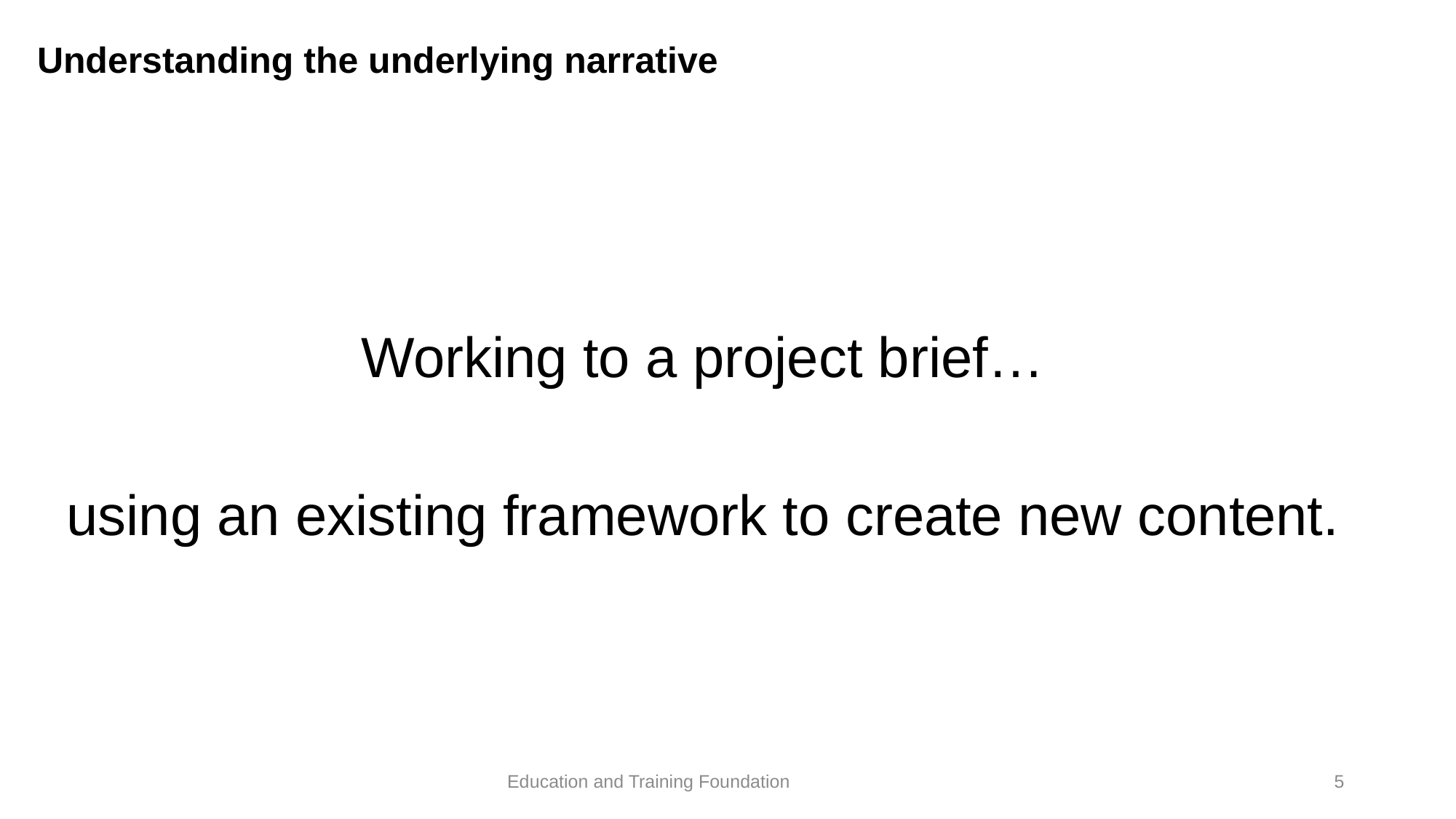

# Understanding the underlying narrative

Working to a project brief…

using an existing framework to create new content.

5
Education and Training Foundation